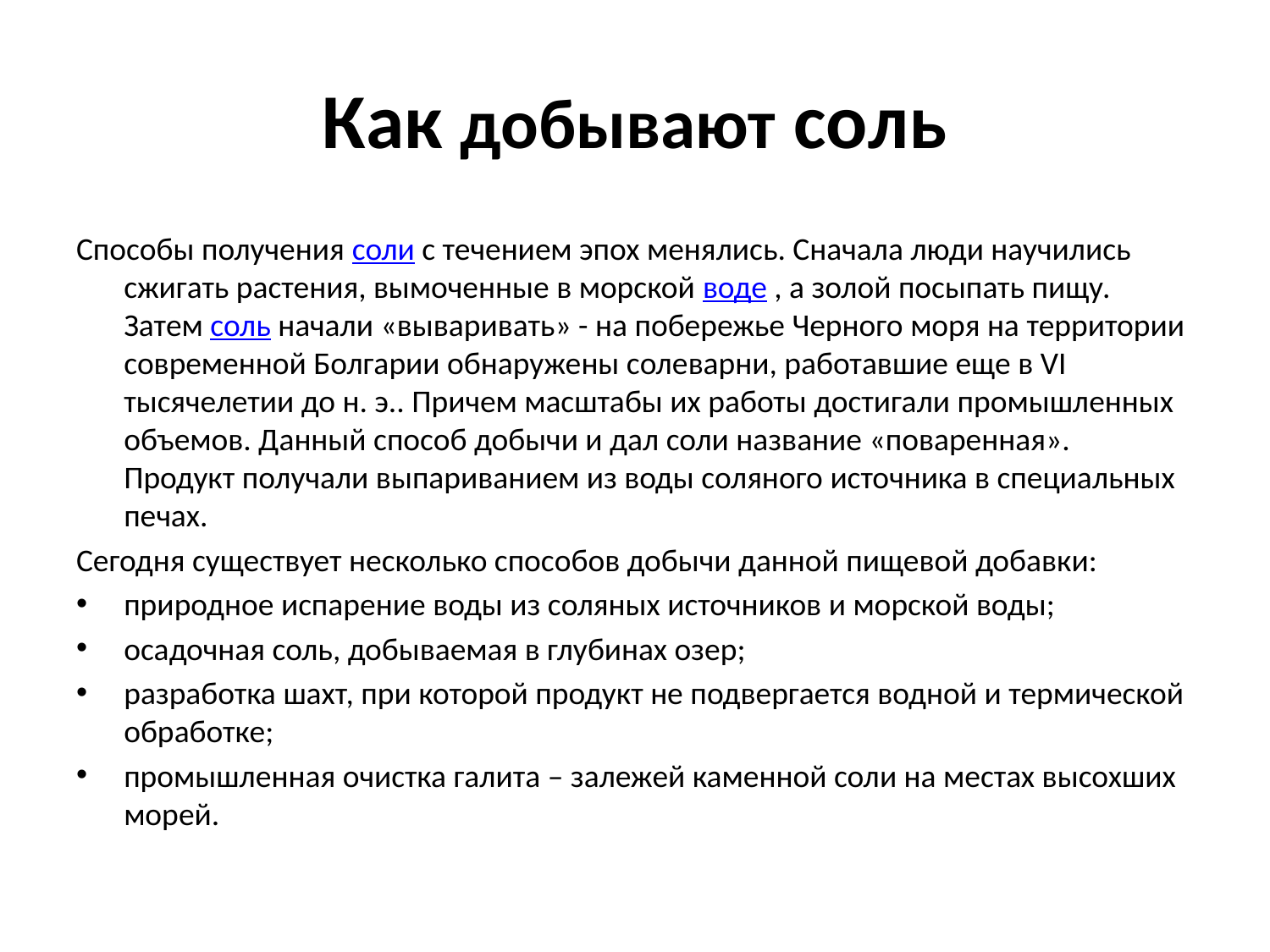

# Как добывают соль
Способы получения соли с течением эпох менялись. Сначала люди научились сжигать растения, вымоченные в морской воде , а золой посыпать пищу. Затем соль начали «вываривать» - на побережье Черного моря на территории современной Болгарии обнаружены солеварни, работавшие еще в VI тысячелетии до н. э.. Причем масштабы их работы достигали промышленных объемов. Данный способ добычи и дал соли название «поваренная».  Продукт получали выпариванием из воды соляного источника в специальных печах.
Сегодня существует несколько способов добычи данной пищевой добавки:
природное испарение воды из соляных источников и морской воды;
осадочная соль, добываемая в глубинах озер;
разработка шахт, при которой продукт не подвергается водной и термической обработке;
промышленная очистка галита – залежей каменной соли на местах высохших морей.